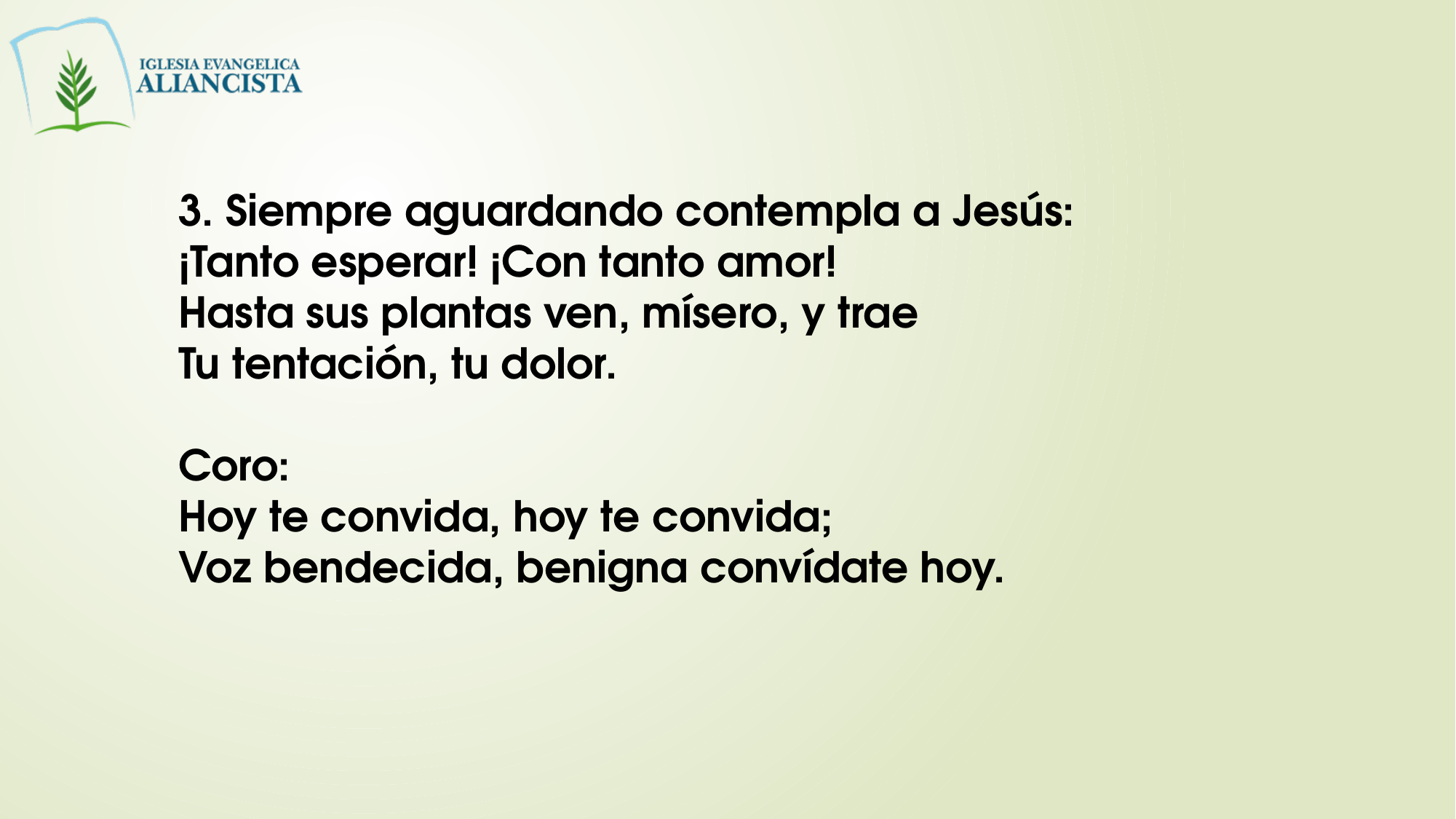

3. Siempre aguardando contempla a Jesús:
¡Tanto esperar! ¡Con tanto amor!
Hasta sus plantas ven, mísero, y trae
Tu tentación, tu dolor.

Coro:
Hoy te convida, hoy te convida;
Voz bendecida, benigna convídate hoy.